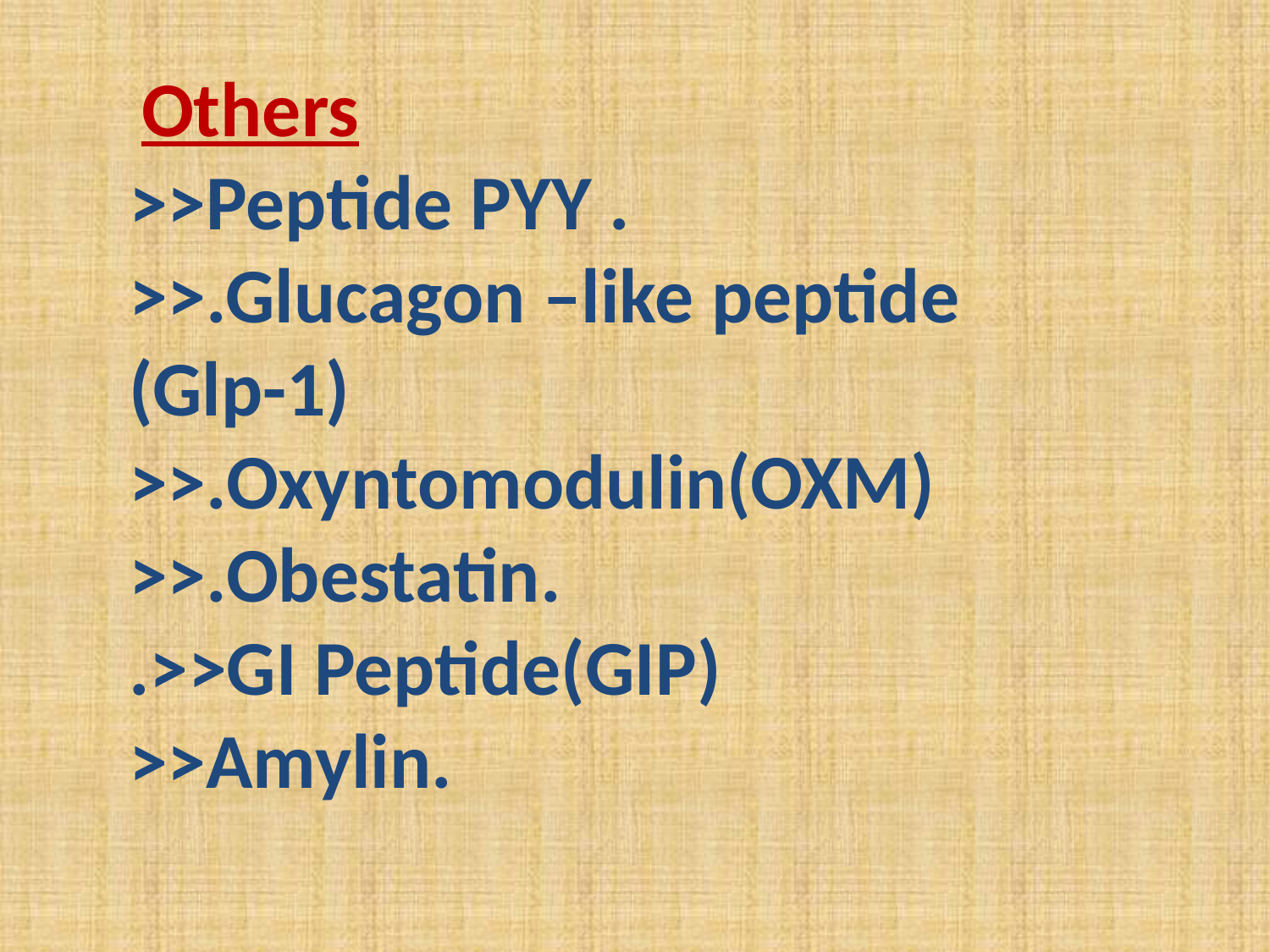

Others
>>Peptide PYY .
>>.Glucagon –like peptide (Glp-1)
>>.Oxyntomodulin(OXM)
>>.Obestatin.
.>>GI Peptide(GIP)
>>Amylin.